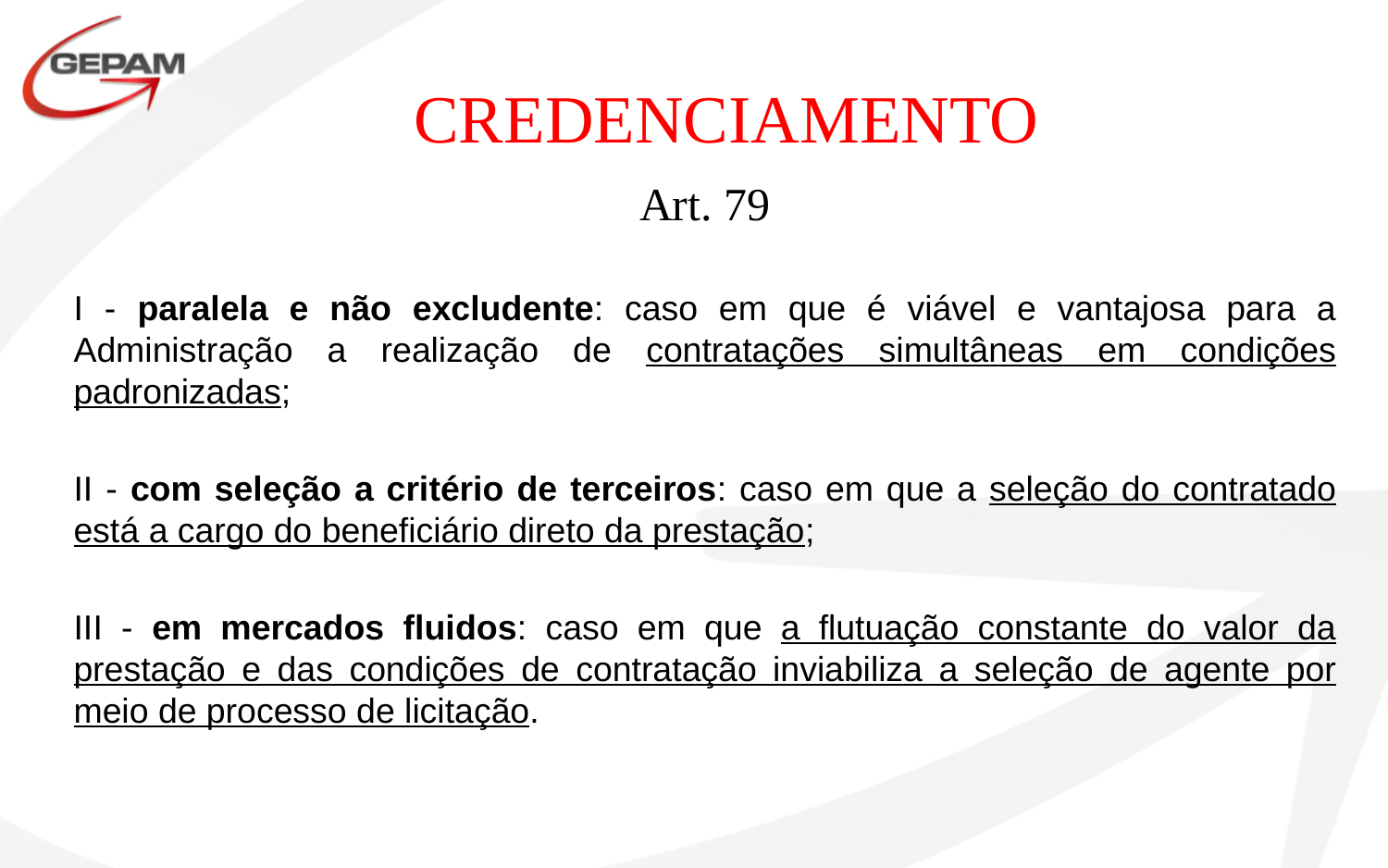

CREDENCIAMENTO
Art. 79

I - paralela e não excludente: caso em que é viável e vantajosa para a Administração a realização de contratações simultâneas em condições padronizadas;

II - com seleção a critério de terceiros: caso em que a seleção do contratado está a cargo do beneficiário direto da prestação;

III - em mercados fluidos: caso em que a flutuação constante do valor da prestação e das condições de contratação inviabiliza a seleção de agente por meio de processo de licitação.